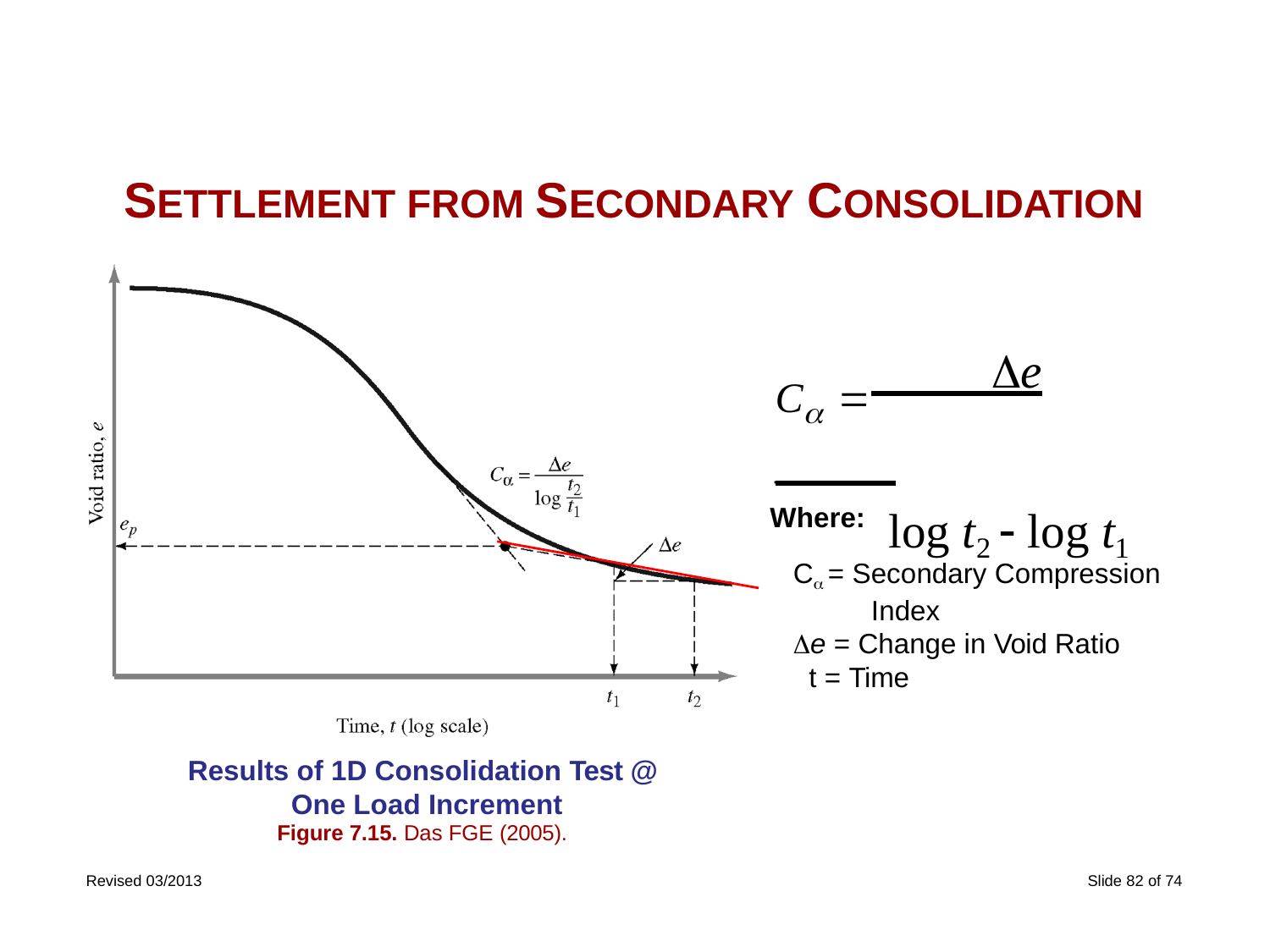

14.330 SOIL MECHANICS  Consolidation
# SETTLEMENT FROM SECONDARY CONSOLIDATION

Cα =     Δe	_____
log t2 − log t1
Where:
Cα = Secondary Compression  Index
Δe = Change in Void Ratio  t = Time

Results of 1D Consolidation Test @  One Load Increment
Figure 7.15. Das FGE (2005).
Slide 82 of 74
Revised 03/2013